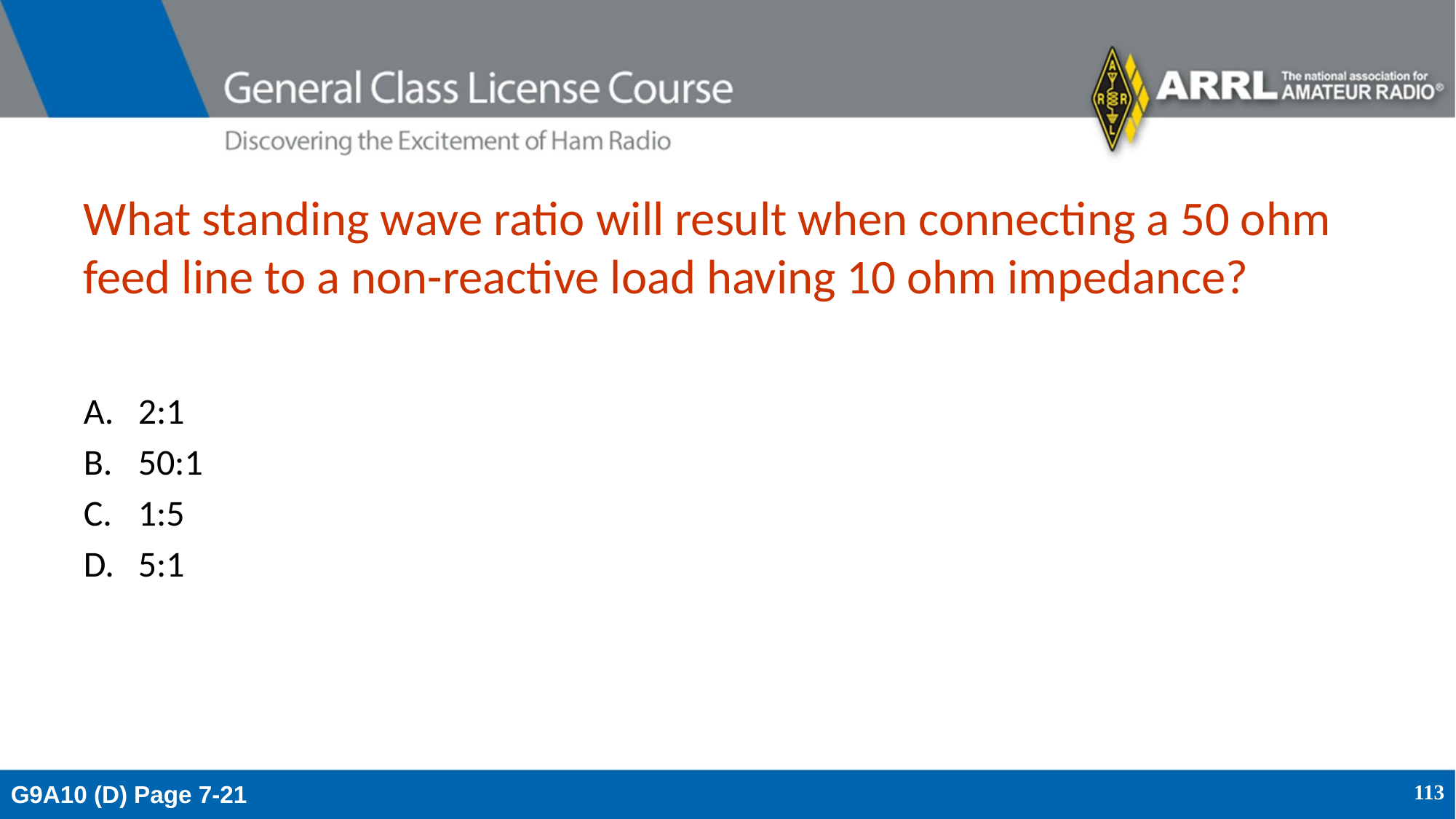

# What standing wave ratio will result when connecting a 50 ohm feed line to a non-reactive load having 10 ohm impedance?
2:1
50:1
1:5
5:1
G9A10 (D) Page 7-21
113